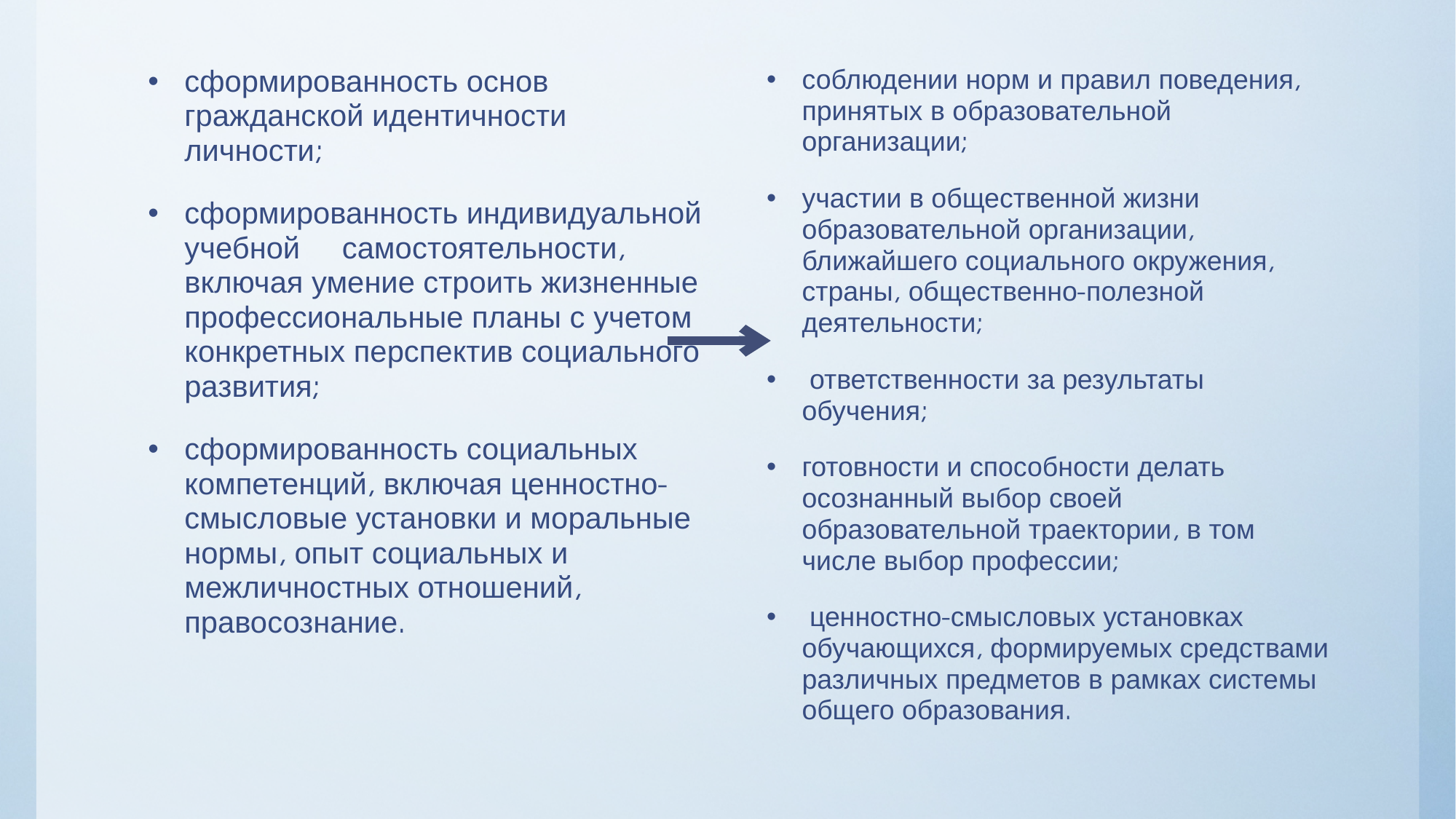

сформированность основ гражданской идентичности личности;
сформированность индивидуальной учебной     самостоятельности,     включая умение строить жизненные профессиональные планы с учетом конкретных перспектив социального развития;
сформированность социальных компетенций, включая ценностно-смысловые установки и моральные нормы, опыт социальных и межличностных отношений, правосознание.

соблюдении норм и правил поведения, принятых в образовательной организации;
участии в общественной жизни образовательной организации, ближайшего социального окружения, страны, общественно-полезной деятельности;
 ответственности за результаты обучения;
готовности и способности делать осознанный выбор своей образовательной траектории, в том числе выбор профессии;
 ценностно-смысловых установках обучающихся, формируемых средствами различных предметов в рамках системы общего образования.